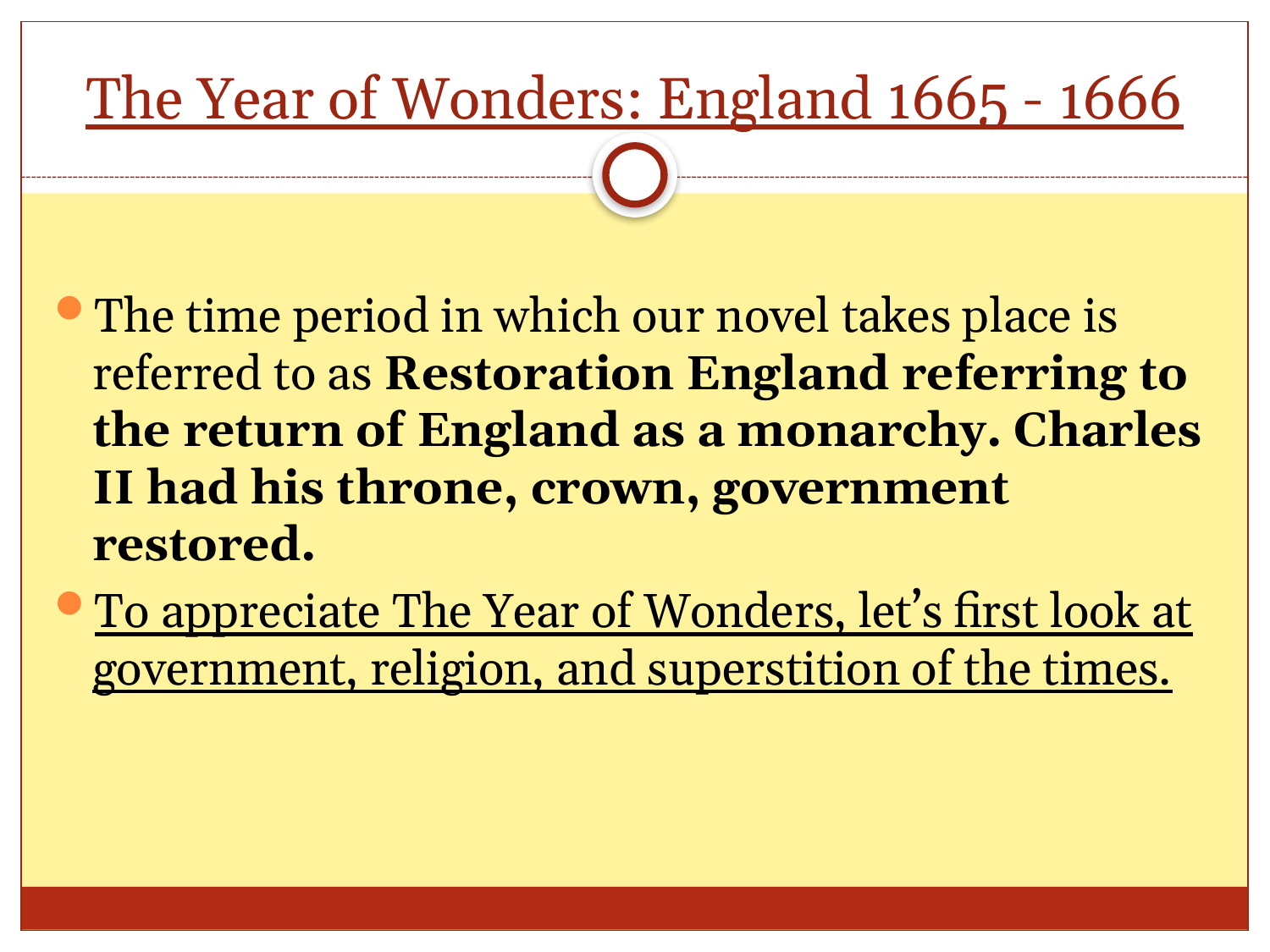

# The Year of Wonders: England 1665 - 1666

The time period in which our novel takes place is referred to as Restoration England referring to the return of England as a monarchy. Charles II had his throne, crown, government restored.
To appreciate The Year of Wonders, let’s first look at government, religion, and superstition of the times.